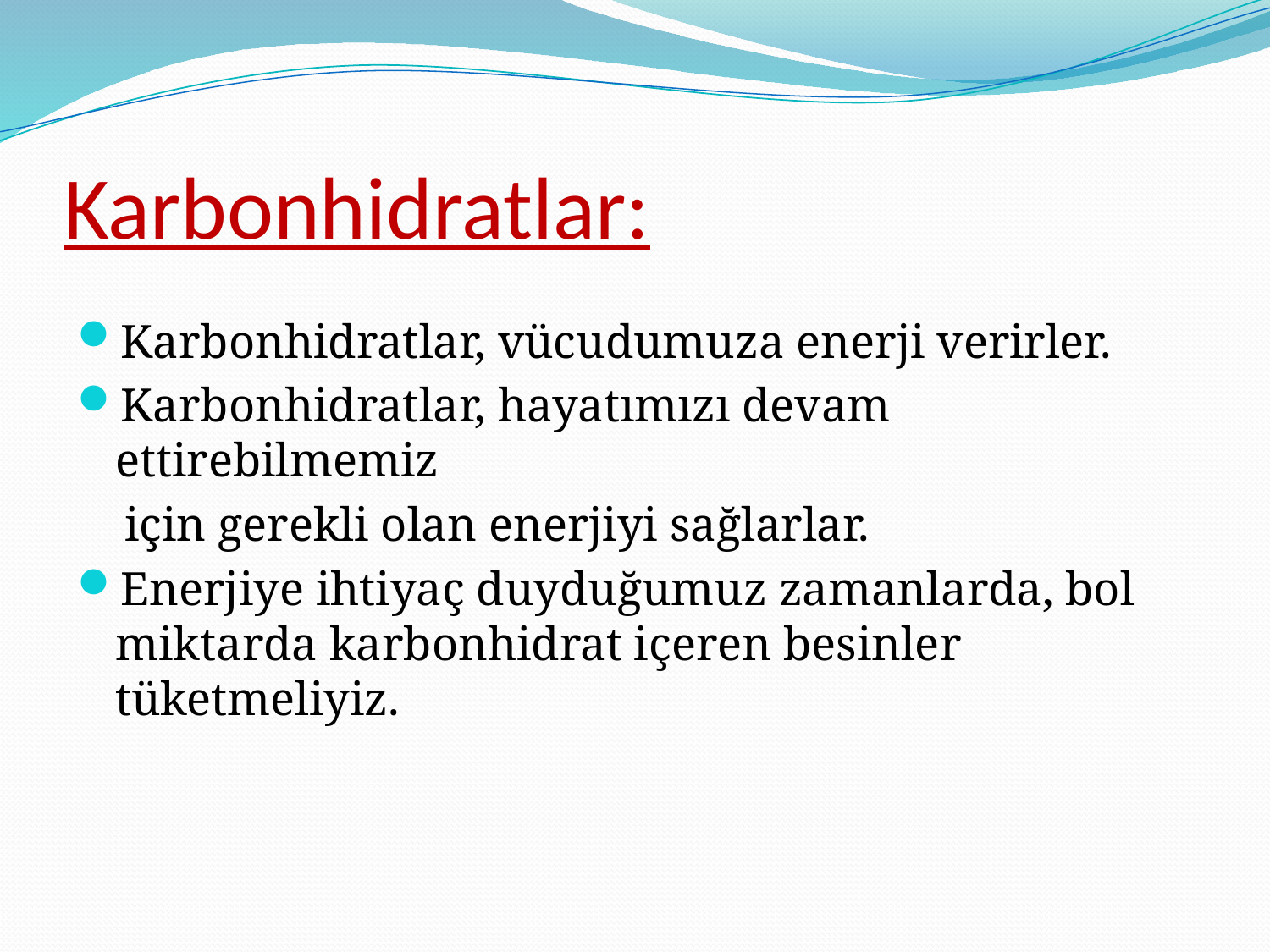

# Karbonhidratlar:
Karbonhidratlar, vücudumuza enerji verirler.
Karbonhidratlar, hayatımızı devam ettirebilmemiz
    için gerekli olan enerjiyi sağlarlar.
Enerjiye ihtiyaç duyduğumuz zamanlarda, bol miktarda karbonhidrat içeren besinler tüketmeliyiz.